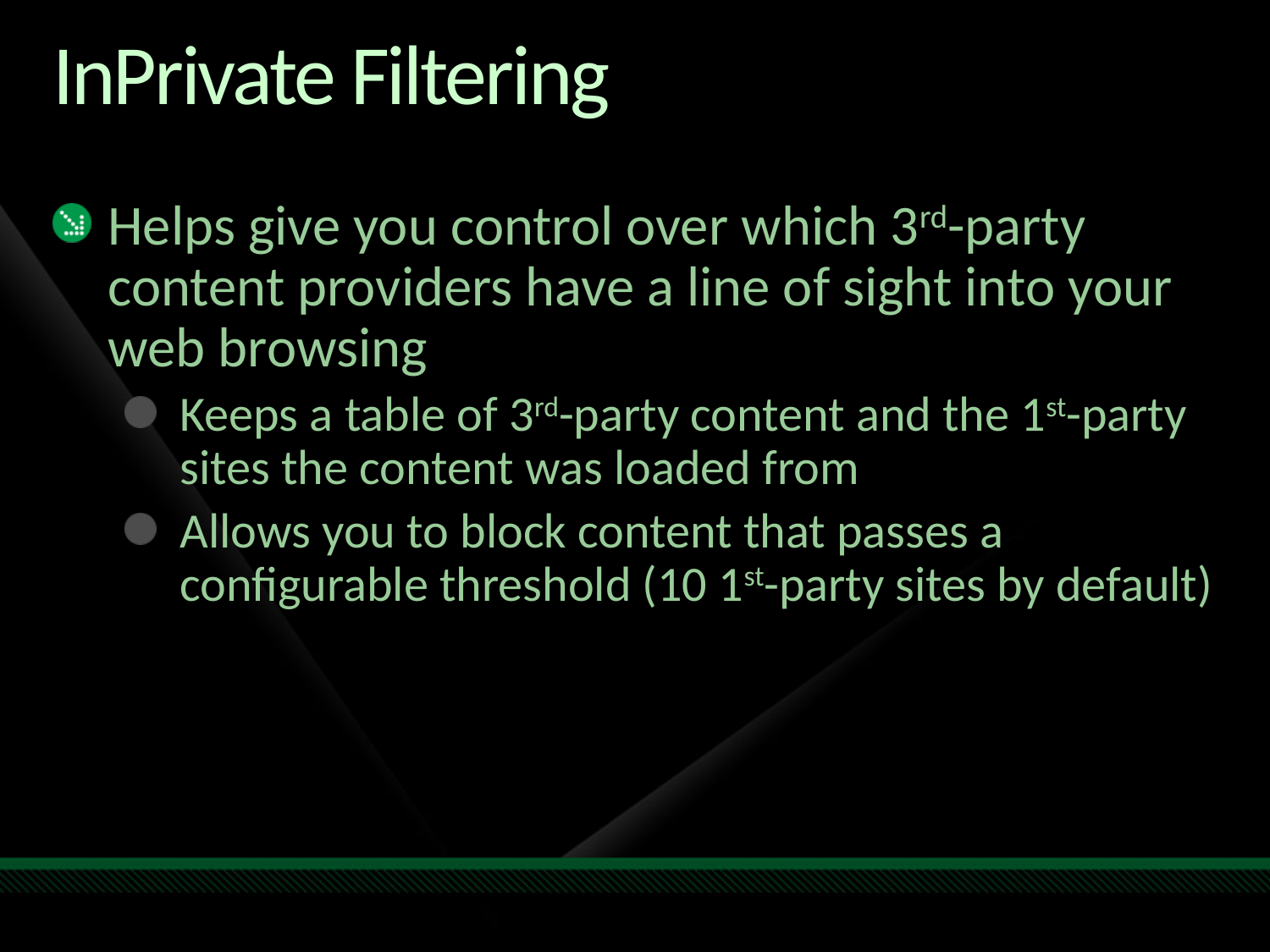

# InPrivate Filtering
Helps give you control over which 3rd-party content providers have a line of sight into your web browsing
Keeps a table of 3rd-party content and the 1st-party sites the content was loaded from
Allows you to block content that passes a configurable threshold (10 1st-party sites by default)